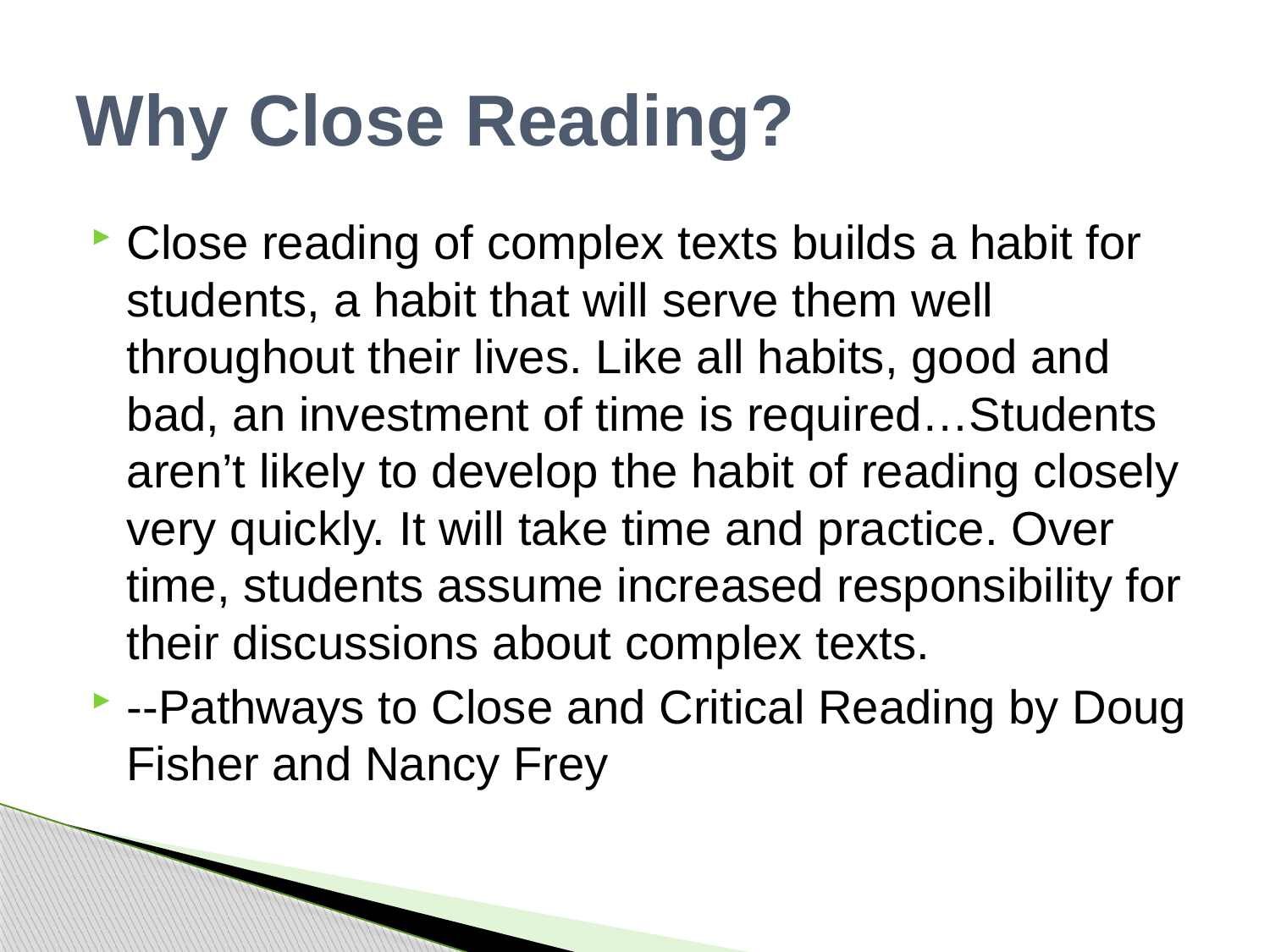

# Why Close Reading?
Close reading of complex texts builds a habit for students, a habit that will serve them well throughout their lives. Like all habits, good and bad, an investment of time is required…Students aren’t likely to develop the habit of reading closely very quickly. It will take time and practice. Over time, students assume increased responsibility for their discussions about complex texts.
--Pathways to Close and Critical Reading by Doug Fisher and Nancy Frey